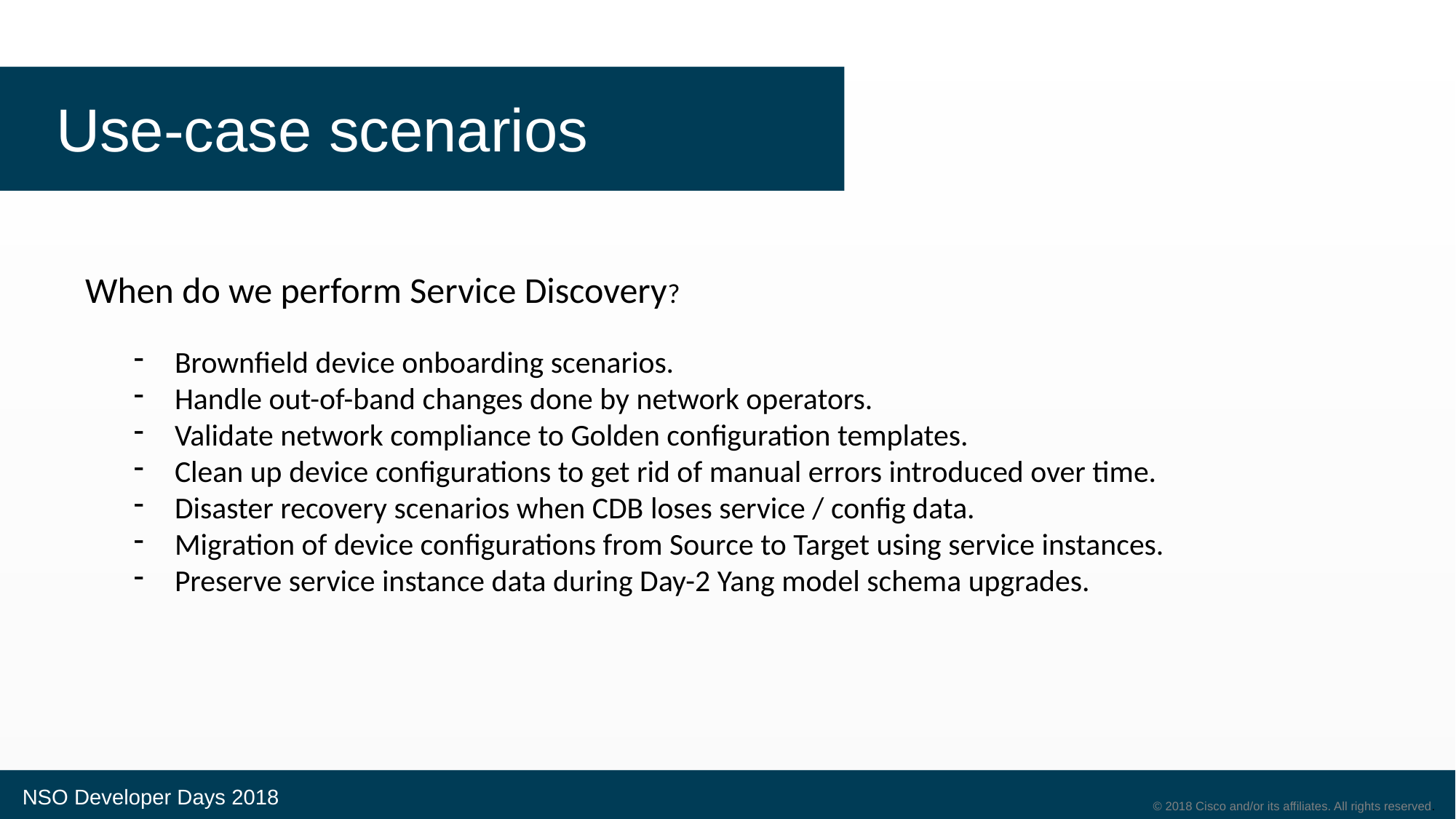

# Use-case scenarios
When do we perform Service Discovery?

Brownfield device onboarding scenarios.
Handle out-of-band changes done by network operators.
Validate network compliance to Golden configuration templates.
Clean up device configurations to get rid of manual errors introduced over time.
Disaster recovery scenarios when CDB loses service / config data.
Migration of device configurations from Source to Target using service instances.
Preserve service instance data during Day-2 Yang model schema upgrades.